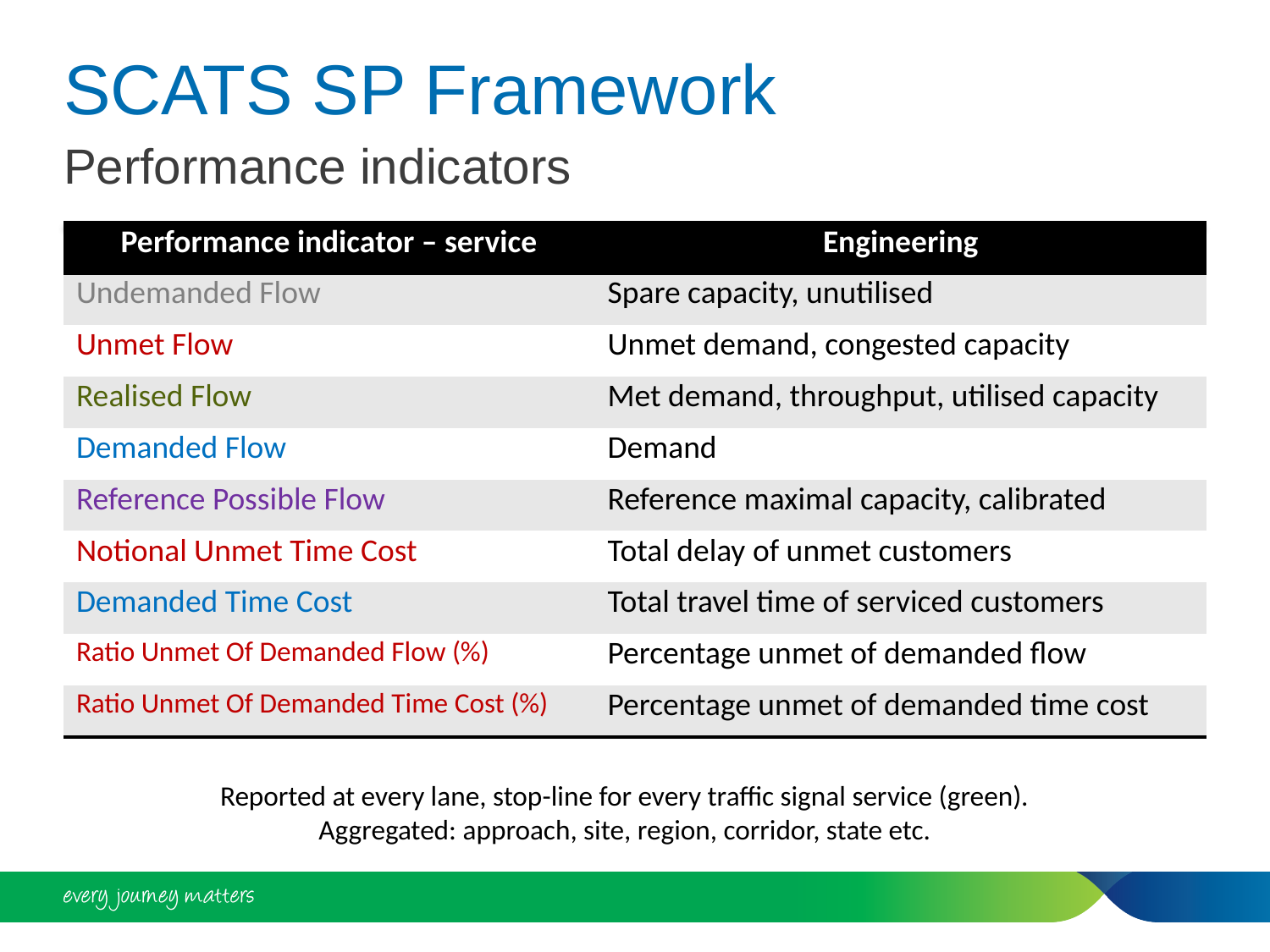

# SCATS SP Framework
Performance indicators
| Performance indicator – service | Engineering |
| --- | --- |
| Undemanded Flow | Spare capacity, unutilised |
| Unmet Flow | Unmet demand, congested capacity |
| Realised Flow | Met demand, throughput, utilised capacity |
| Demanded Flow | Demand |
| Reference Possible Flow | Reference maximal capacity, calibrated |
| Notional Unmet Time Cost | Total delay of unmet customers |
| Demanded Time Cost | Total travel time of serviced customers |
| Ratio Unmet Of Demanded Flow (%) | Percentage unmet of demanded flow |
| Ratio Unmet Of Demanded Time Cost (%) | Percentage unmet of demanded time cost |

Reported at every lane, stop-line for every traffic signal service (green).
Aggregated: approach, site, region, corridor, state etc.